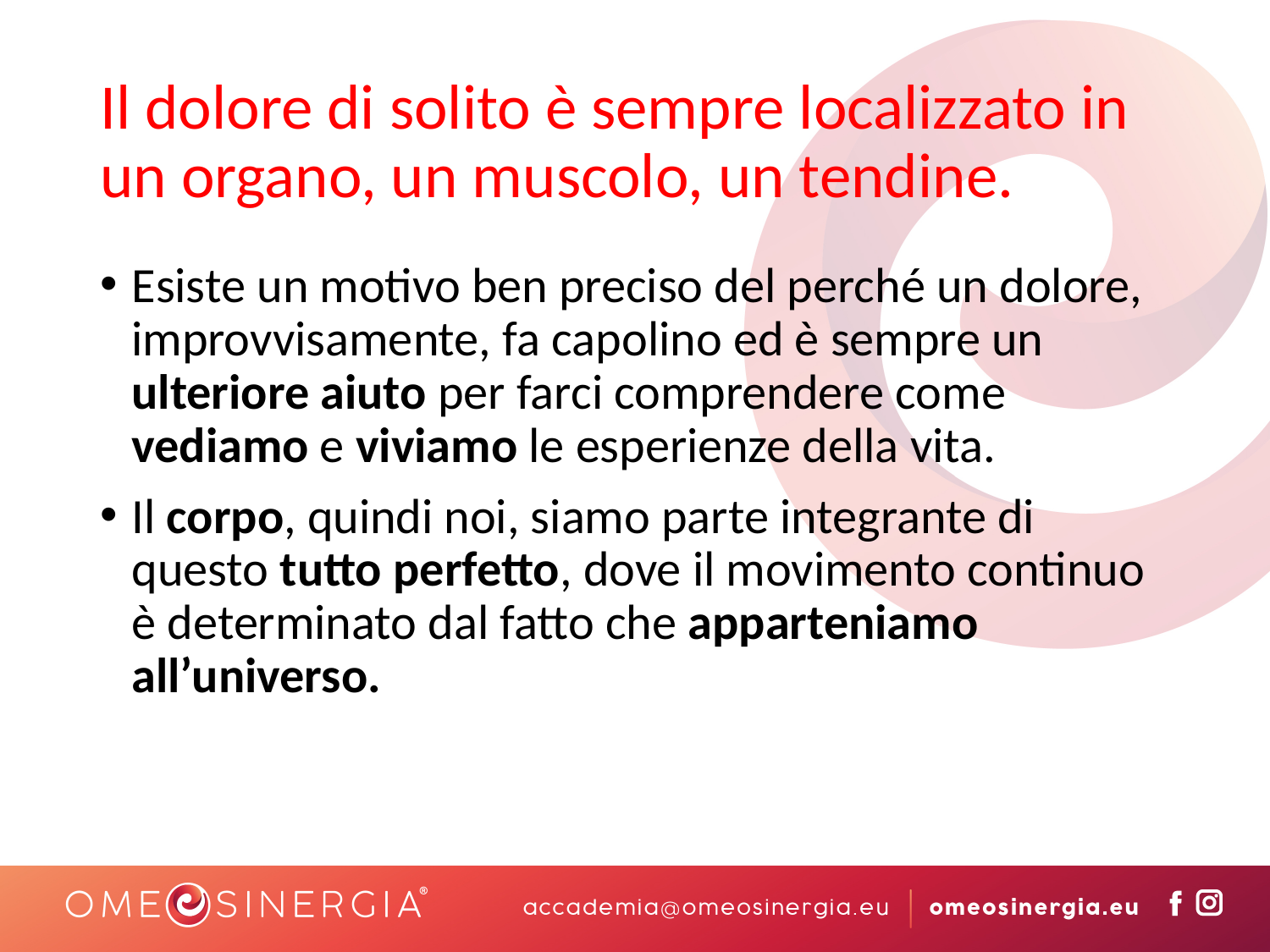

# Il dolore di solito è sempre localizzato in un organo, un muscolo, un tendine.
Esiste un motivo ben preciso del perché un dolore, improvvisamente, fa capolino ed è sempre un ulteriore aiuto per farci comprendere come vediamo e viviamo le esperienze della vita.
Il corpo, quindi noi, siamo parte integrante di questo tutto perfetto, dove il movimento continuo è determinato dal fatto che apparteniamo all’universo.